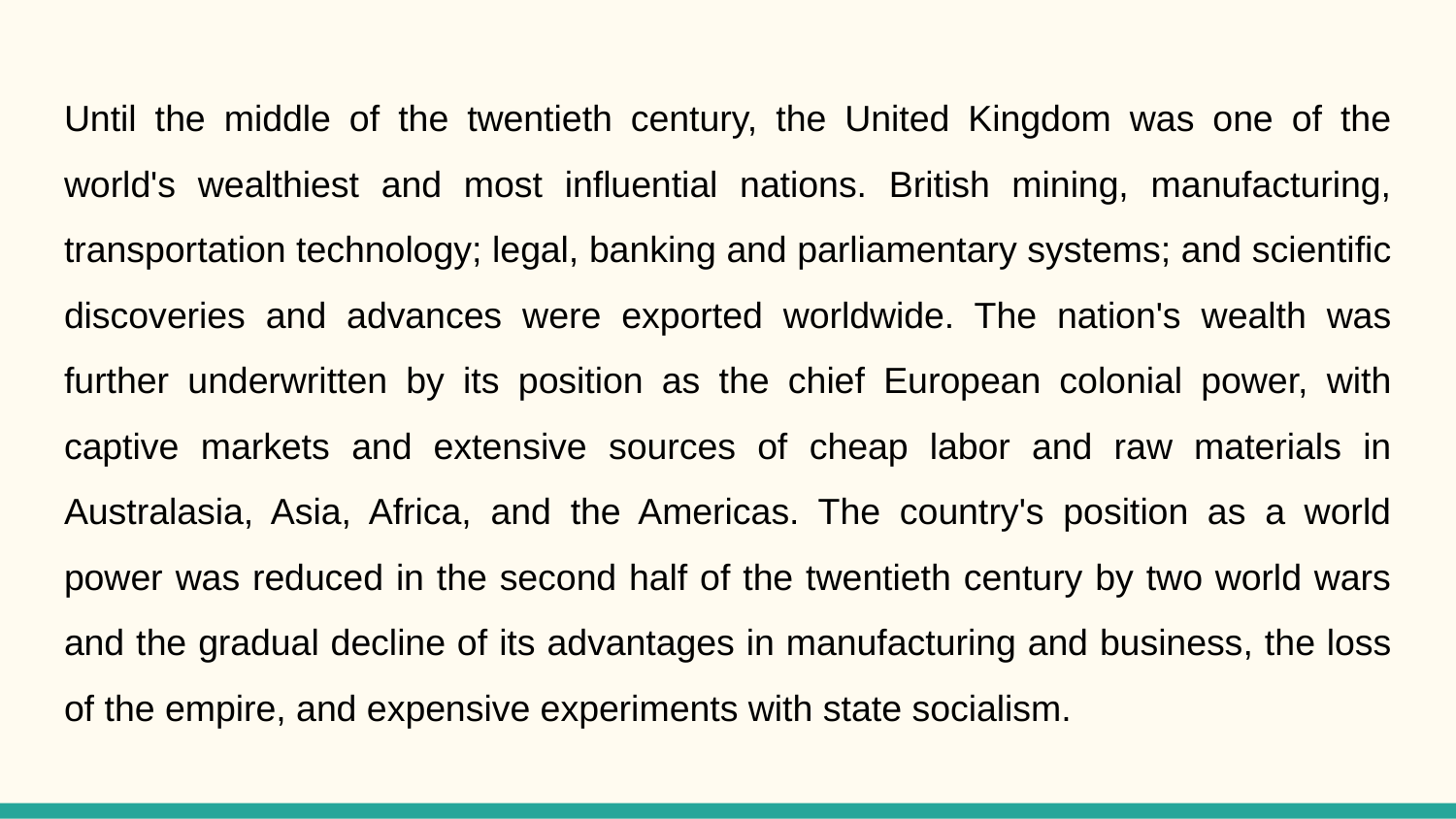

Until the middle of the twentieth century, the United Kingdom was one of the world's wealthiest and most influential nations. British mining, manufacturing, transportation technology; legal, banking and parliamentary systems; and scientific discoveries and advances were exported worldwide. The nation's wealth was further underwritten by its position as the chief European colonial power, with captive markets and extensive sources of cheap labor and raw materials in Australasia, Asia, Africa, and the Americas. The country's position as a world power was reduced in the second half of the twentieth century by two world wars and the gradual decline of its advantages in manufacturing and business, the loss of the empire, and expensive experiments with state socialism.